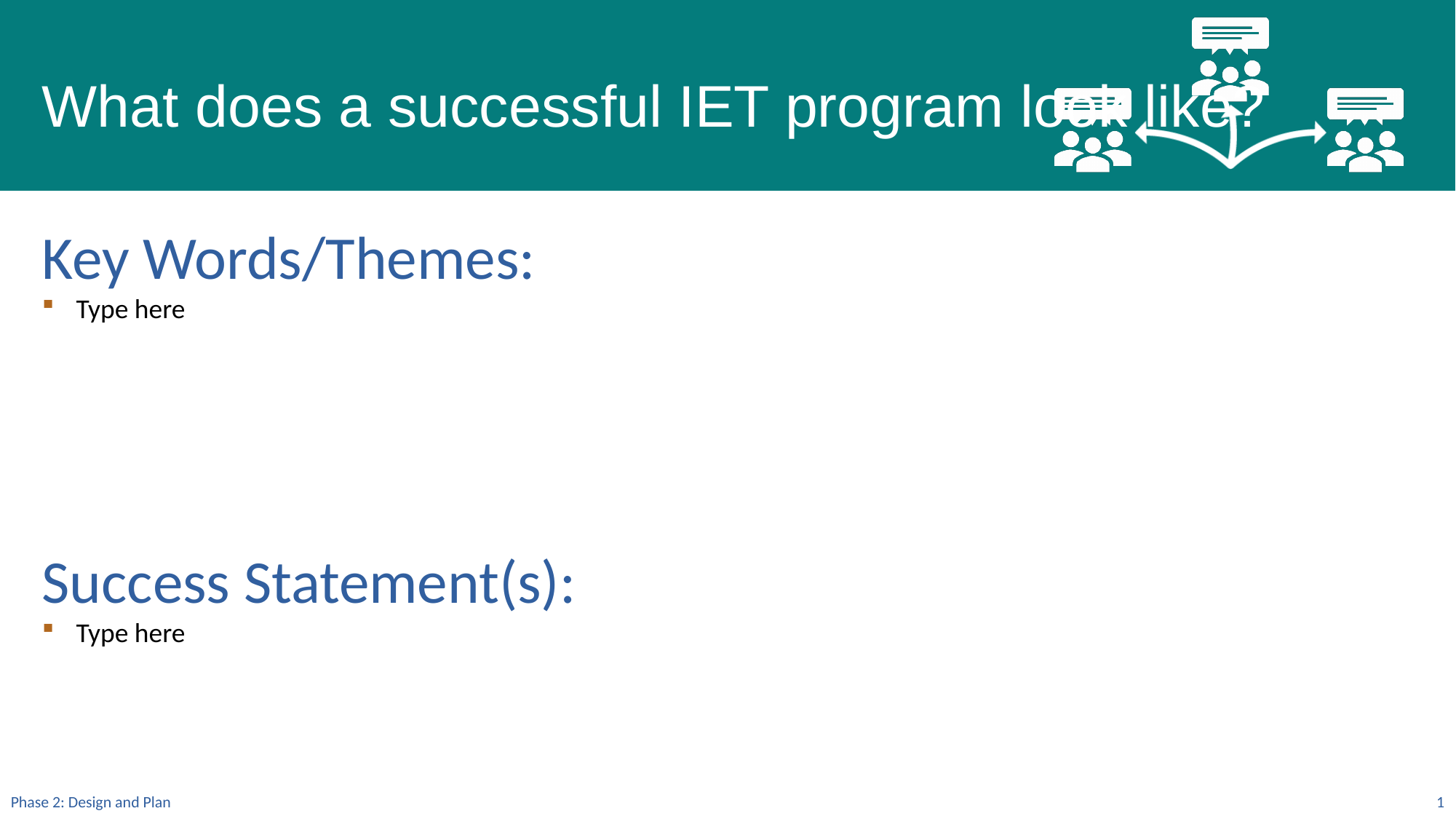

# What does a successful IET program look like?
Key Words/Themes:
Type here
Success Statement(s):
Type here